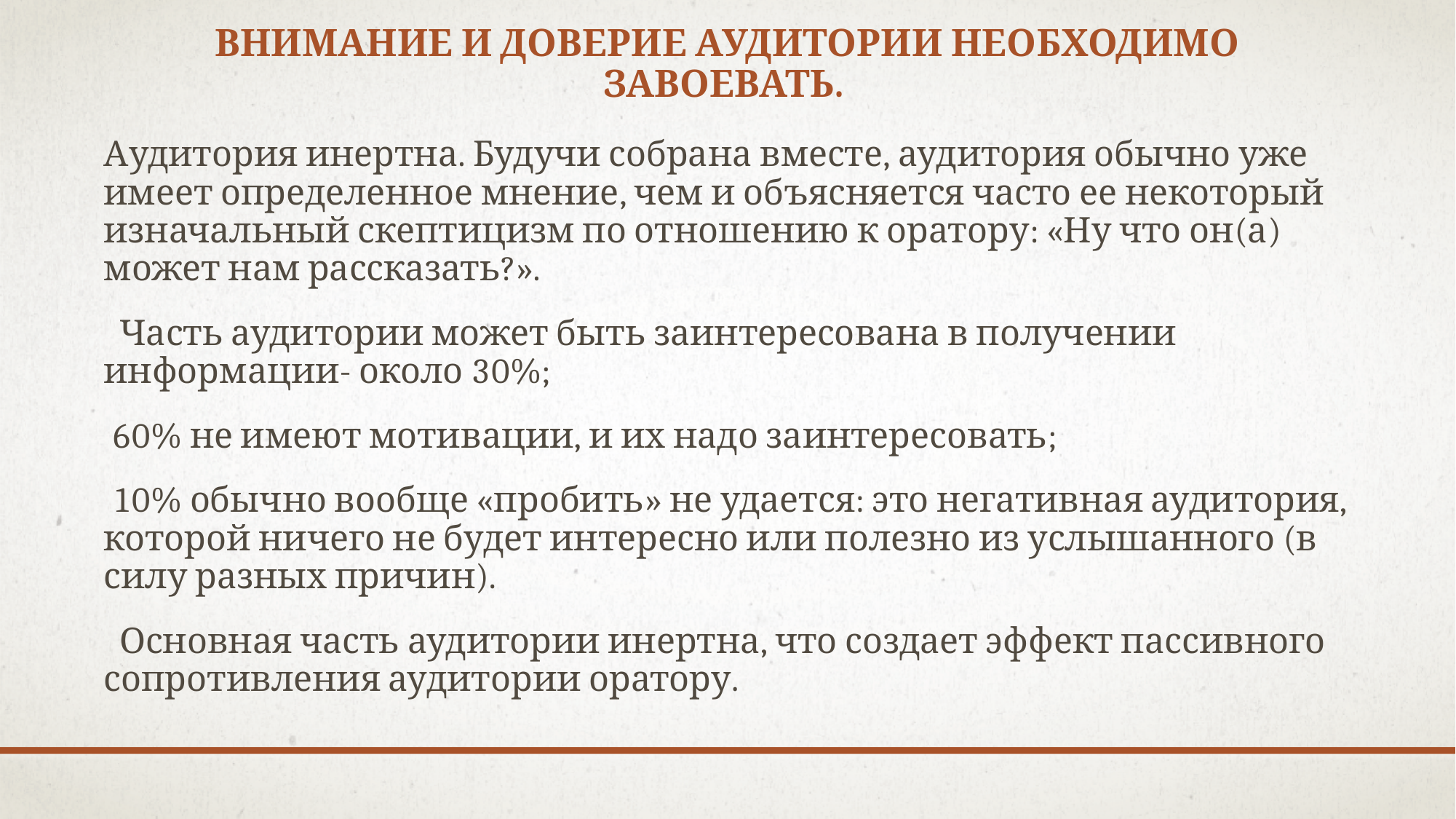

# внимание и доверие аудитории необходимо завоевать.
Аудитория инертна. Будучи собрана вместе, аудитория обычно уже имеет определенное мнение, чем и объясняется часто ее некоторый изначальный скептицизм по отношению к оратору: «Ну что он(а) может нам рассказать?».
  Часть аудитории может быть заинтересована в получении информации- около 30%;
 60% не имеют мотивации, и их надо заинтересовать;
 10% обычно вообще «пробить» не удается: это негативная аудитория, которой ничего не будет интересно или полезно из услышанного (в силу разных причин).
  Основная часть аудитории инертна, что создает эффект пассивного сопротивления аудитории оратору.